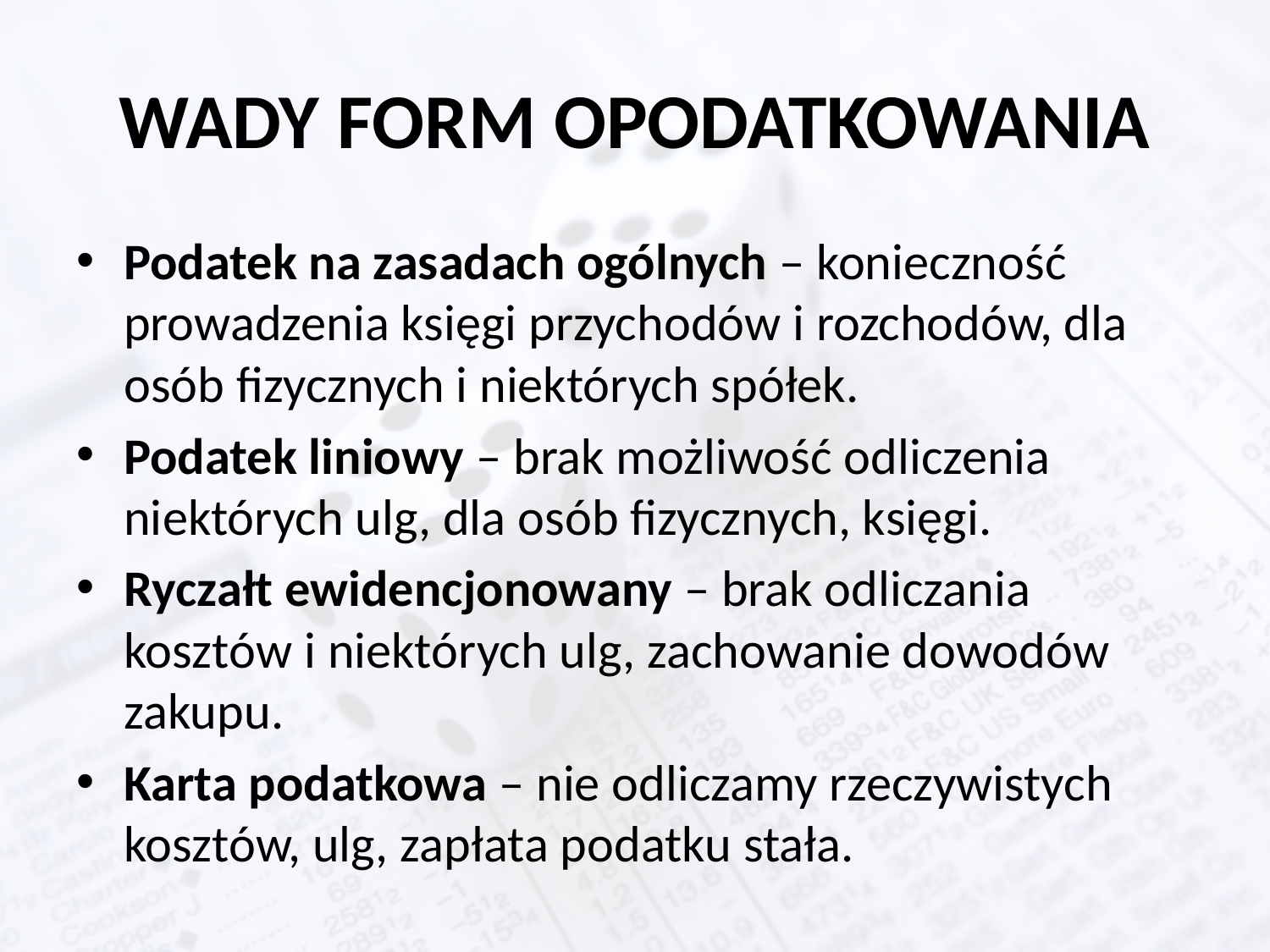

# WADY FORM OPODATKOWANIA
Podatek na zasadach ogólnych – konieczność prowadzenia księgi przychodów i rozchodów, dla osób fizycznych i niektórych spółek.
Podatek liniowy – brak możliwość odliczenia niektórych ulg, dla osób fizycznych, księgi.
Ryczałt ewidencjonowany – brak odliczania kosztów i niektórych ulg, zachowanie dowodów zakupu.
Karta podatkowa – nie odliczamy rzeczywistych kosztów, ulg, zapłata podatku stała.